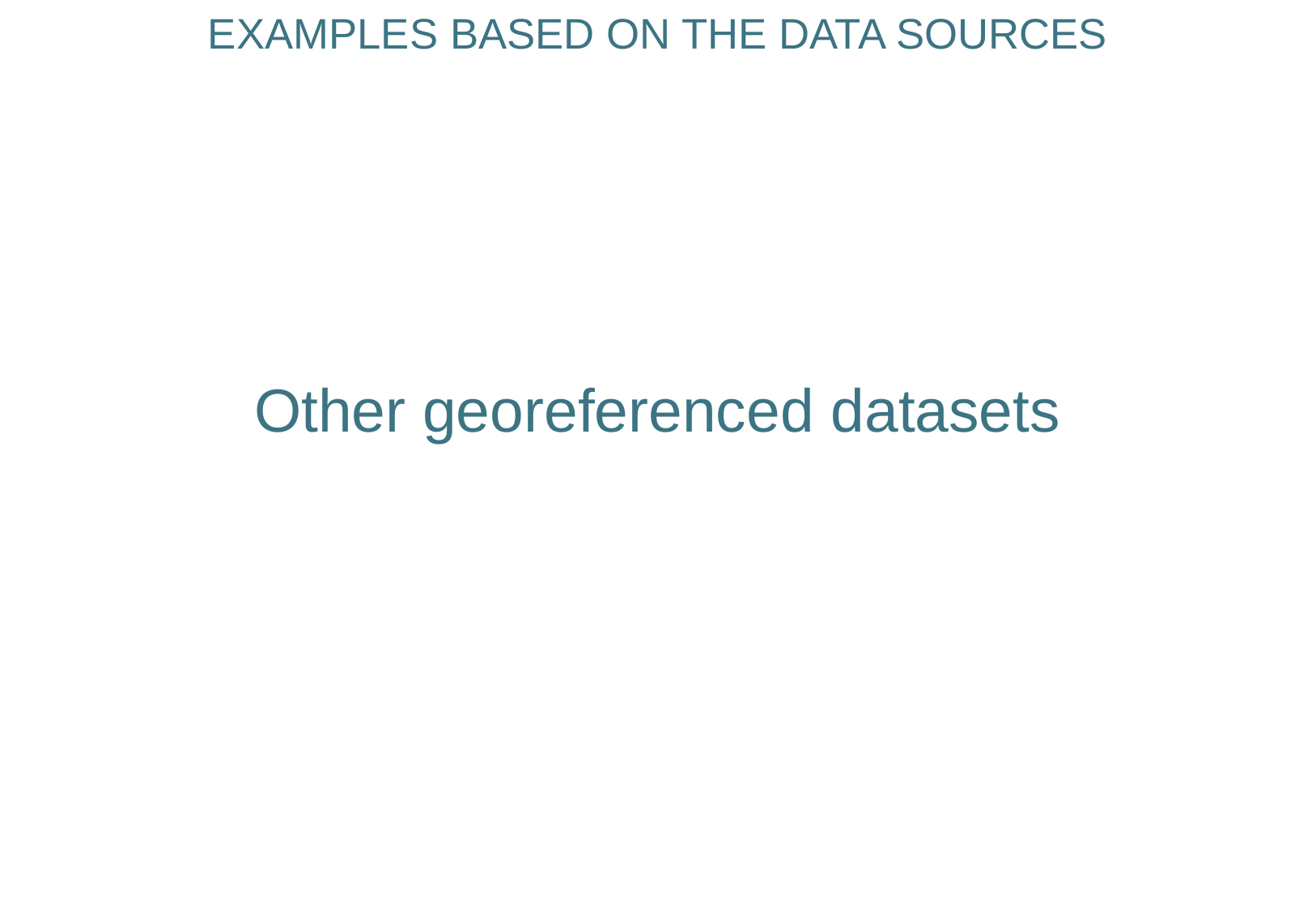

Examples based on the Data sources
# Other georeferenced datasets